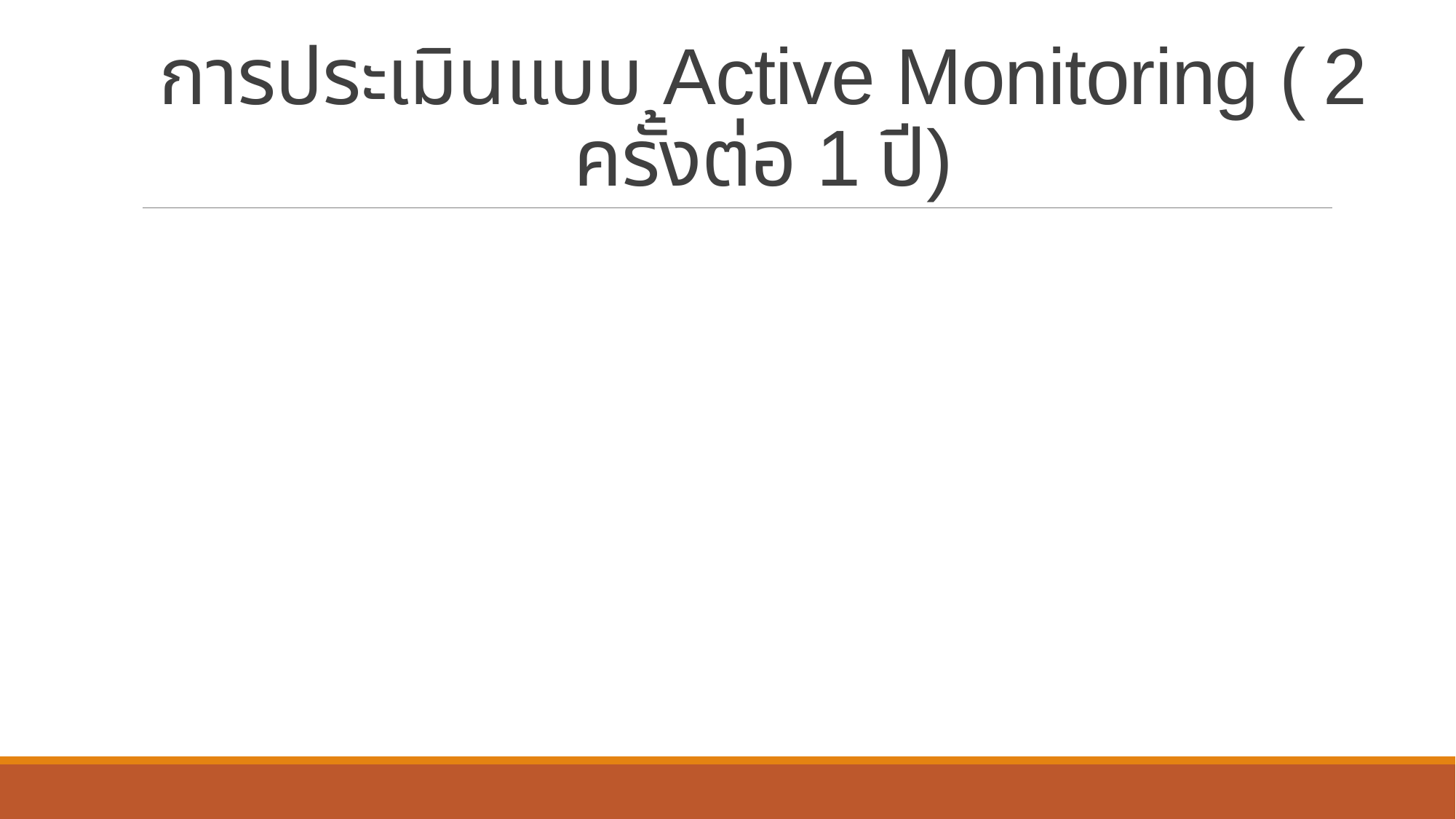

# การประเมินแบบ Active Monitoring ( 2 ครั้งต่อ 1 ปี)